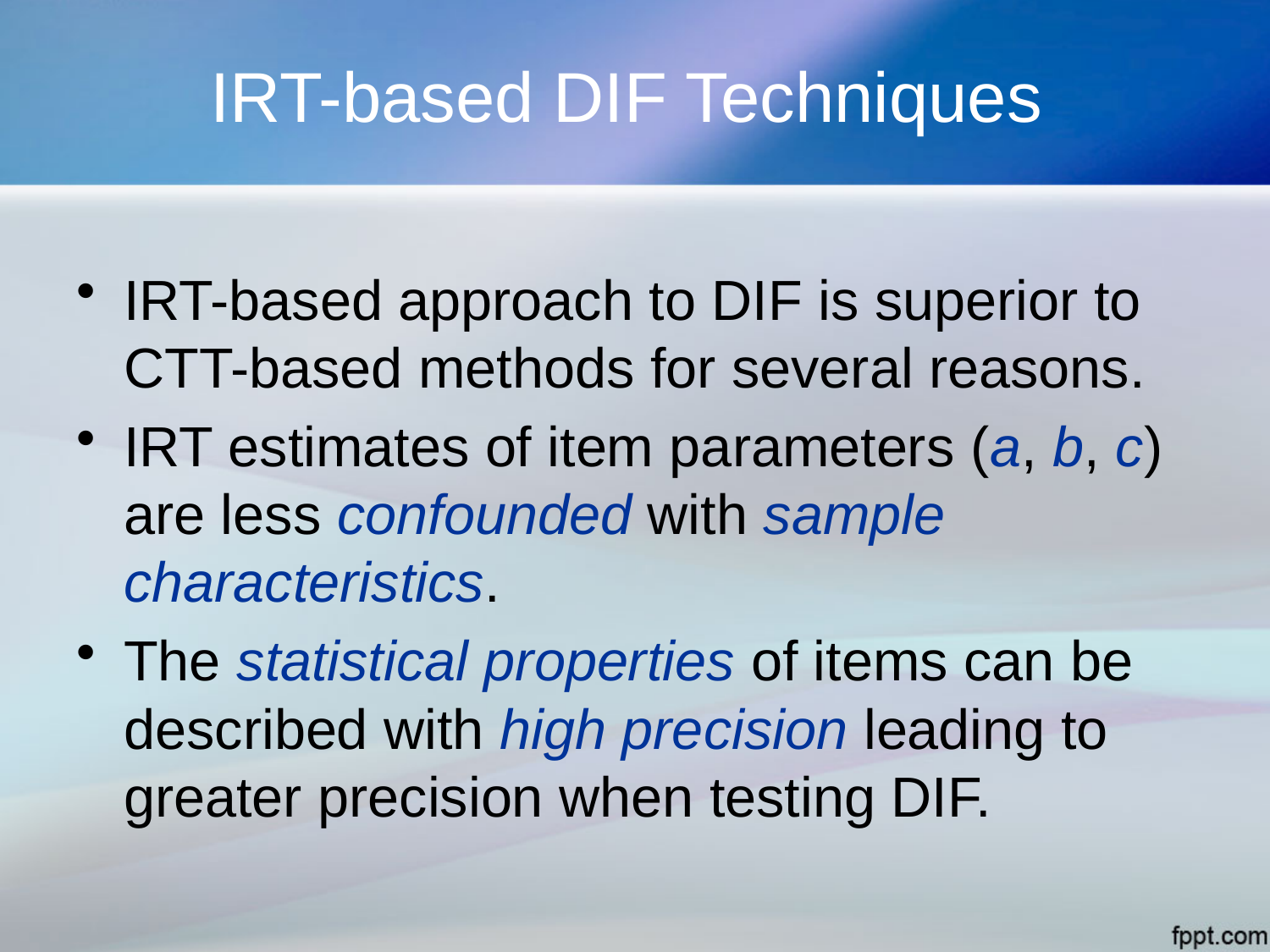

# IRT-based DIF Techniques
IRT-based approach to DIF is superior to CTT-based methods for several reasons.
IRT estimates of item parameters (a, b, c) are less confounded with sample characteristics.
The statistical properties of items can be described with high precision leading to greater precision when testing DIF.